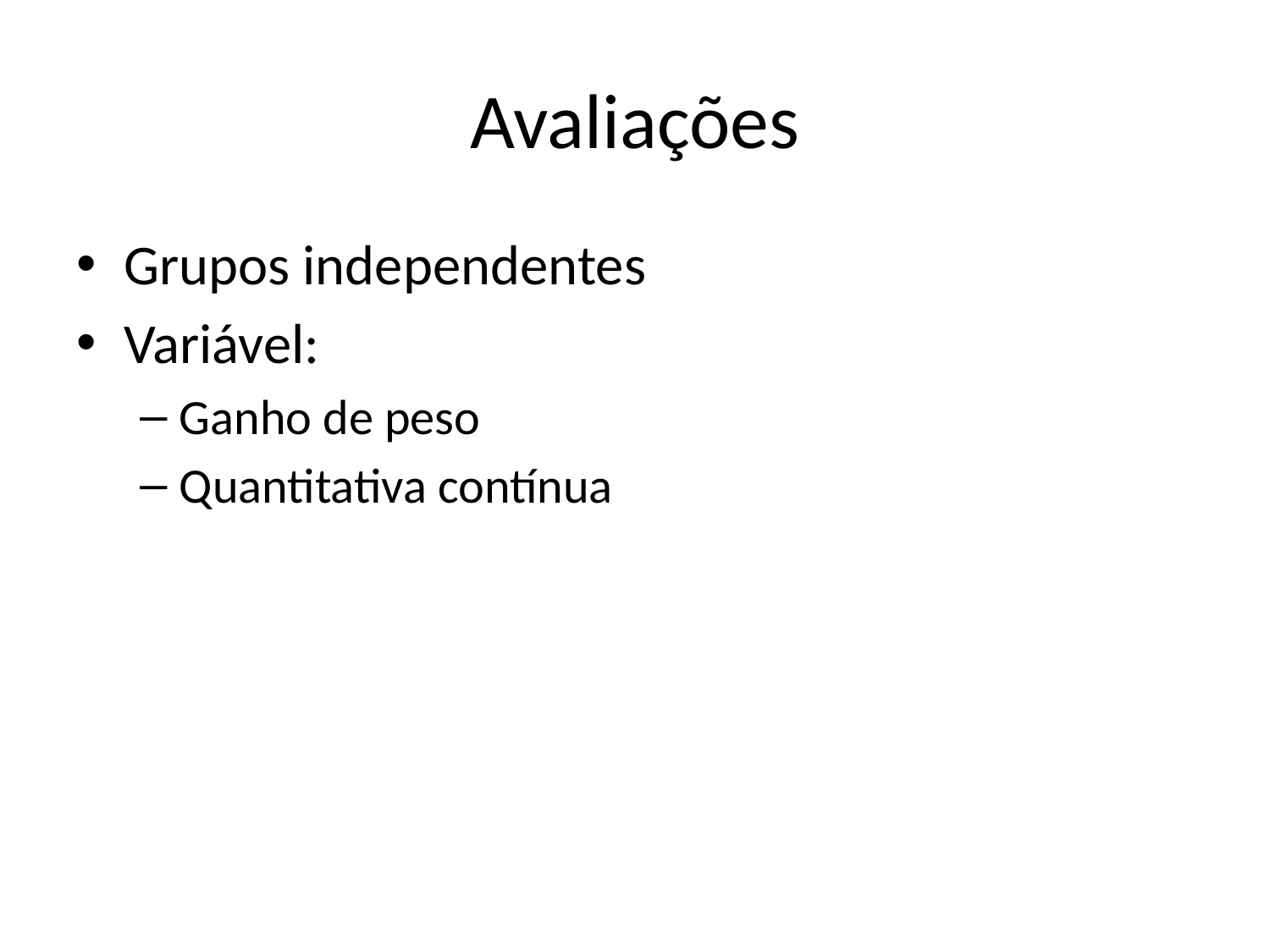

# Avaliações
Grupos independentes
Variável:
Ganho de peso
Quantitativa contínua